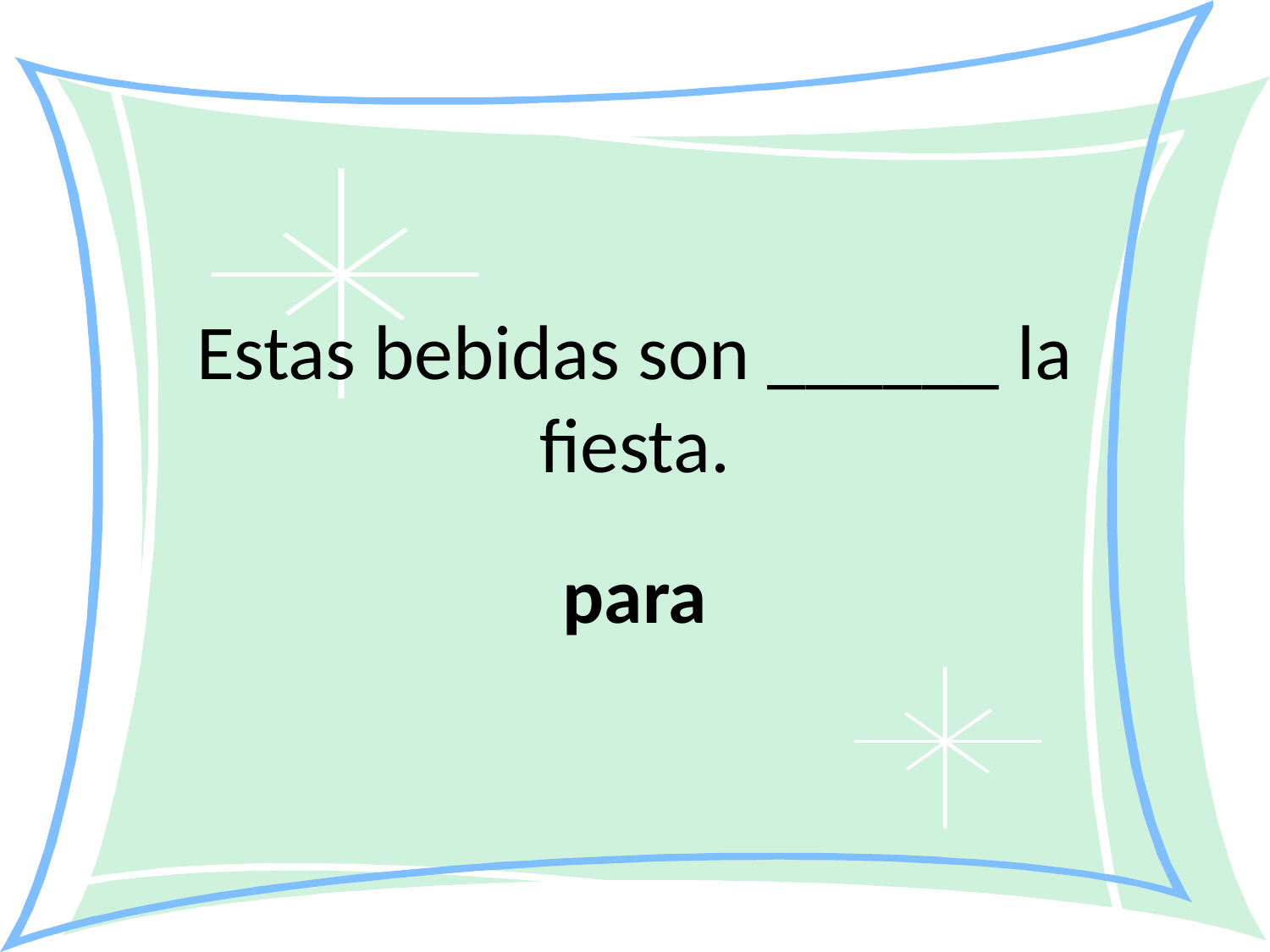

Estas bebidas son ______ la fiesta.
para